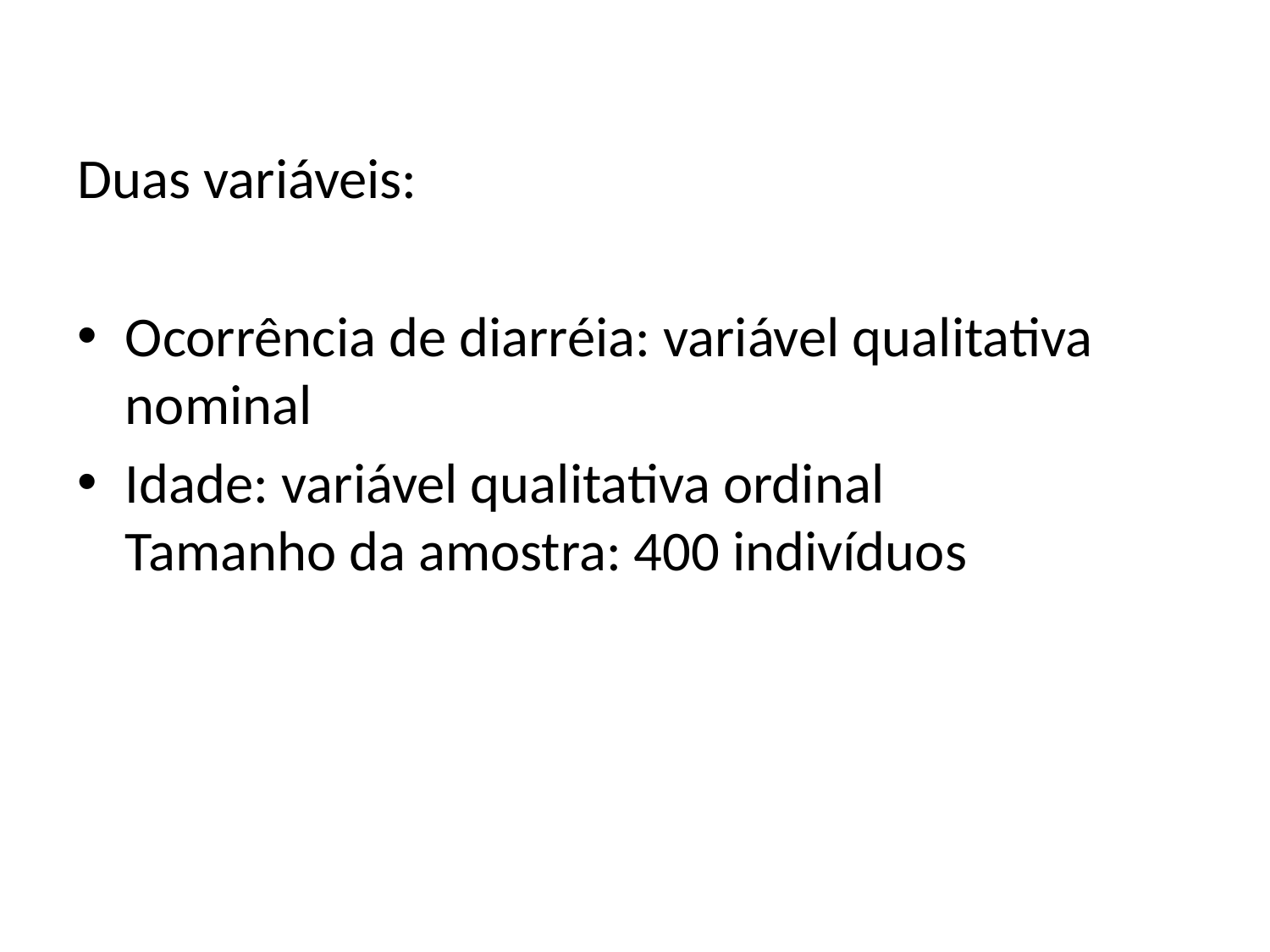

Duas variáveis:

Ocorrência de diarréia: variável qualitativa nominal
Idade: variável qualitativa ordinal
Tamanho da amostra: 400 indivíduos